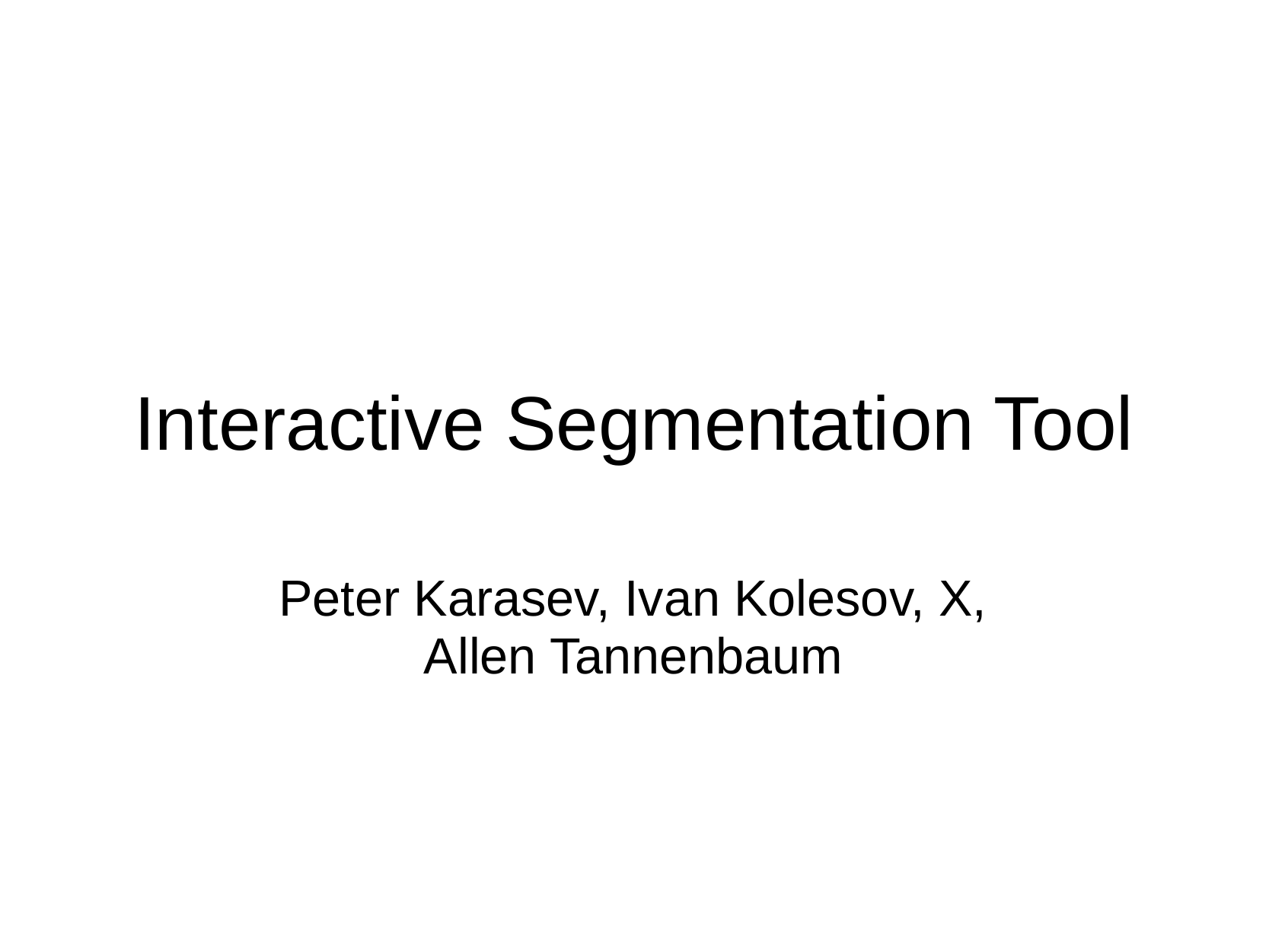

# Interactive Segmentation Tool
Peter Karasev, Ivan Kolesov, X, Allen Tannenbaum